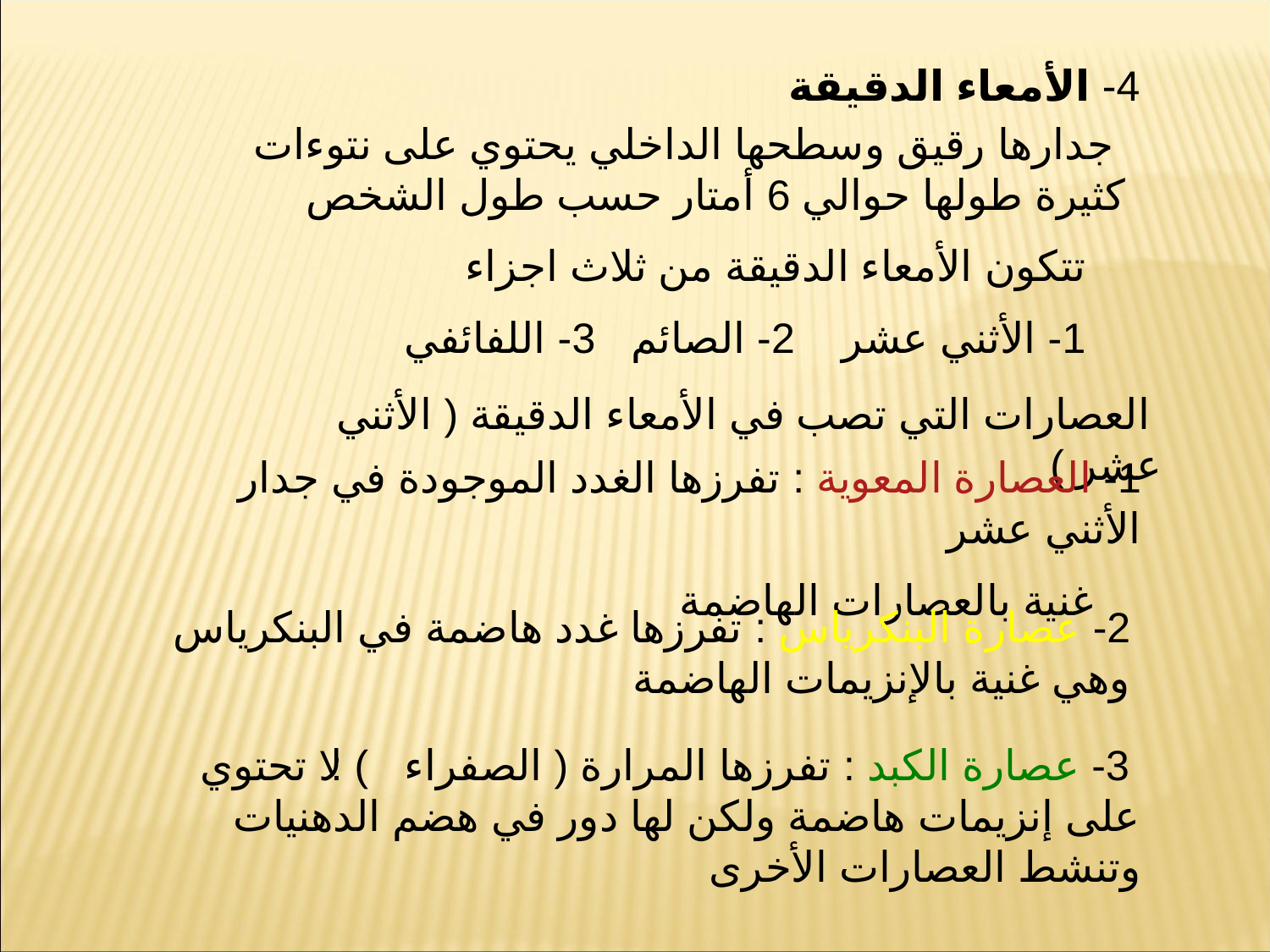

4- الأمعاء الدقيقة
 جدارها رقيق وسطحها الداخلي يحتوي على نتوءات كثيرة طولها حوالي 6 أمتار حسب طول الشخص
  تتكون الأمعاء الدقيقة من ثلاث اجزاء
  1- الأثني عشر    2- الصائم   3- اللفائفي
 العصارات التي تصب في الأمعاء الدقيقة ( الأثني عشر )
1- العصارة المعوية : تفرزها الغدد الموجودة في جدار الأثني عشر
    غنية بالعصارات الهاضمة
2- عصارة البنكرياس : تفرزها غدد هاضمة في البنكرياس وهي غنية بالإنزيمات الهاضمة
 3- عصارة الكبد : تفرزها المرارة ( الصفراء ) : لا تحتوي على إنزيمات هاضمة ولكن لها دور في هضم الدهنيات وتنشط العصارات الأخرى